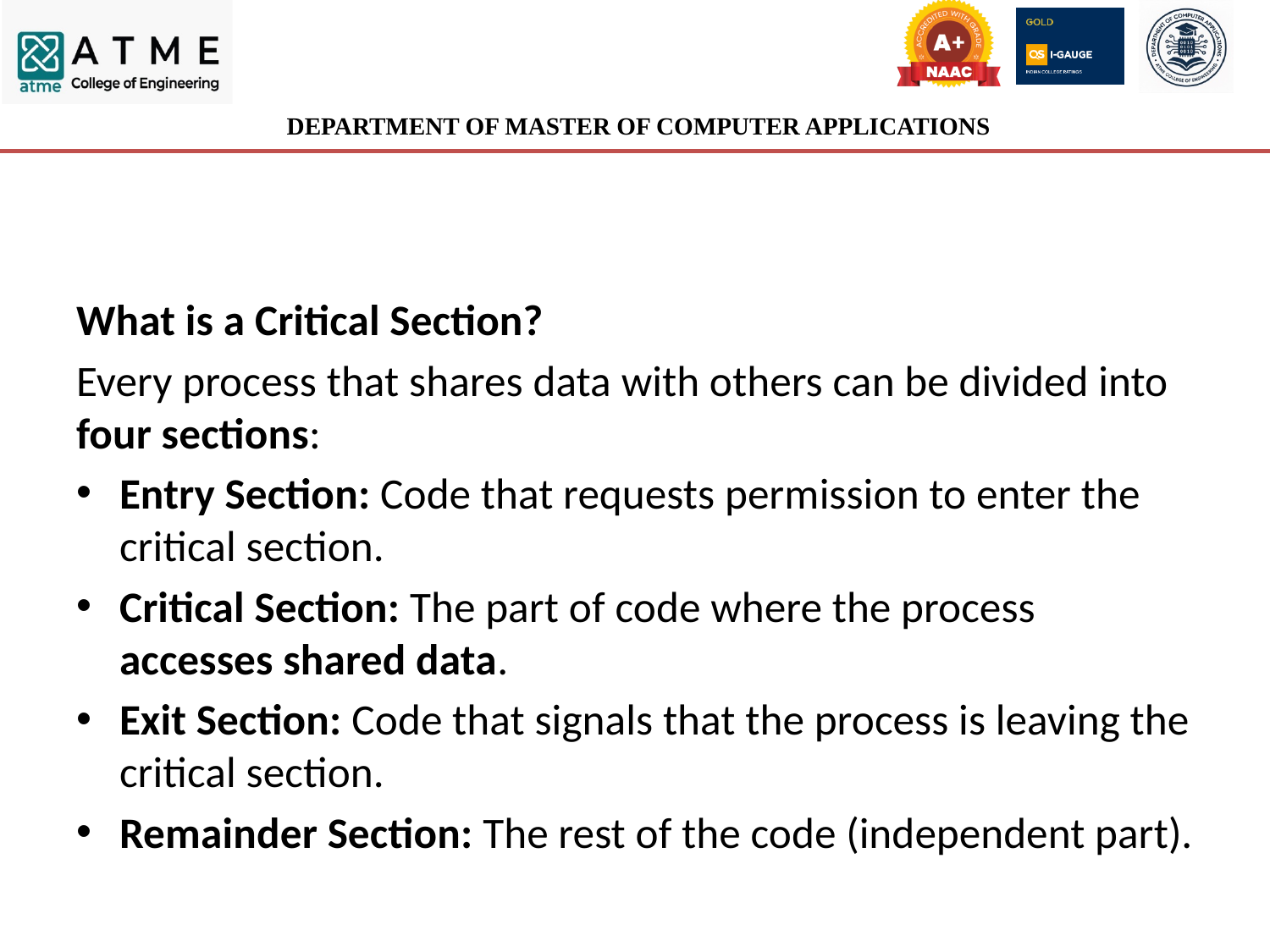

#
What is a Critical Section?
Every process that shares data with others can be divided into four sections:
Entry Section: Code that requests permission to enter the critical section.
Critical Section: The part of code where the process accesses shared data.
Exit Section: Code that signals that the process is leaving the critical section.
Remainder Section: The rest of the code (independent part).